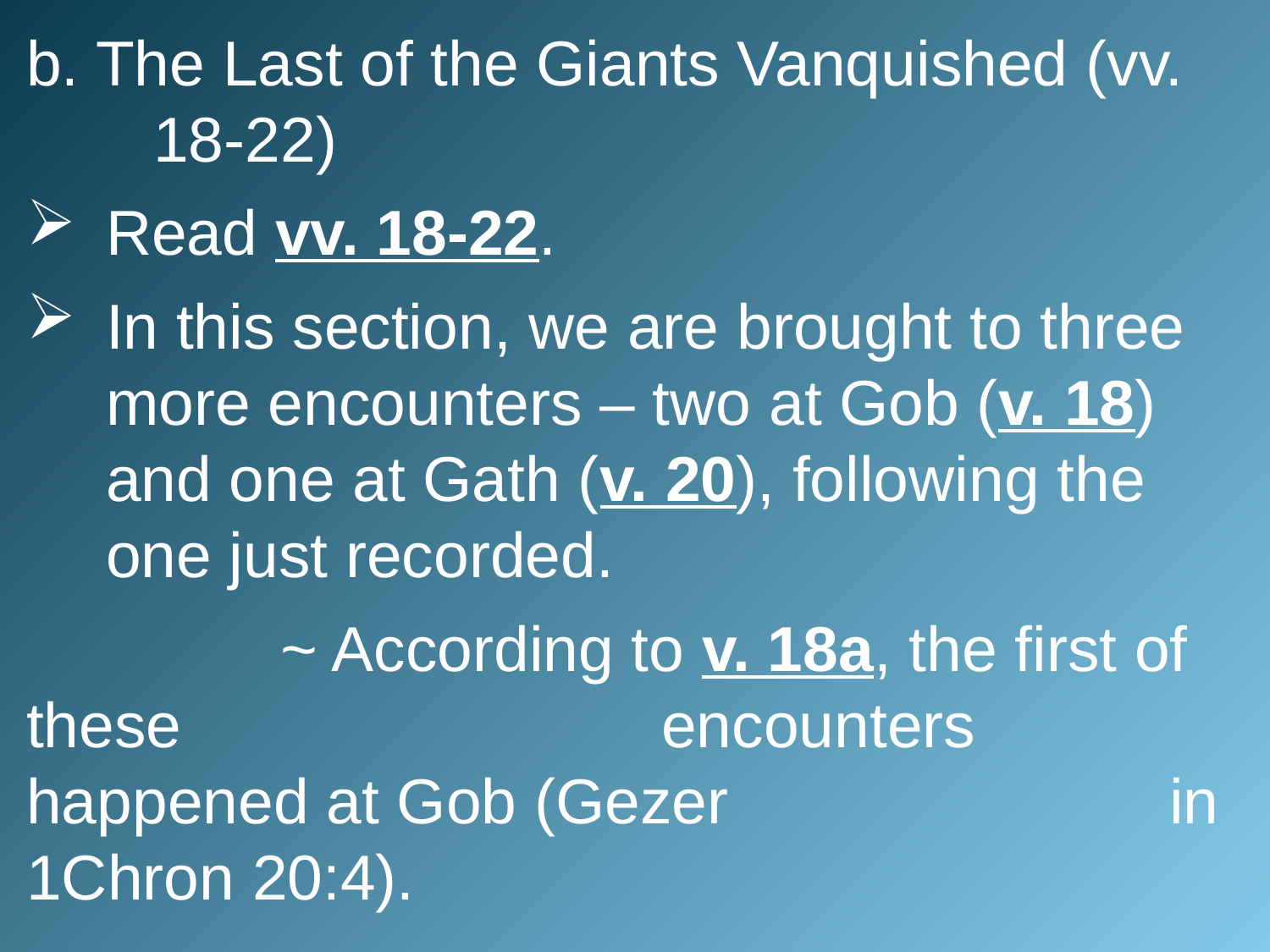

b. The Last of the Giants Vanquished (vv. 	18-22)
Read vv. 18-22.
In this section, we are brought to three more encounters – two at Gob (v. 18) and one at Gath (v. 20), following the one just recorded.
		~ According to v. 18a, the first of these 				encounters happened at Gob (Gezer 				in 1Chron 20:4).